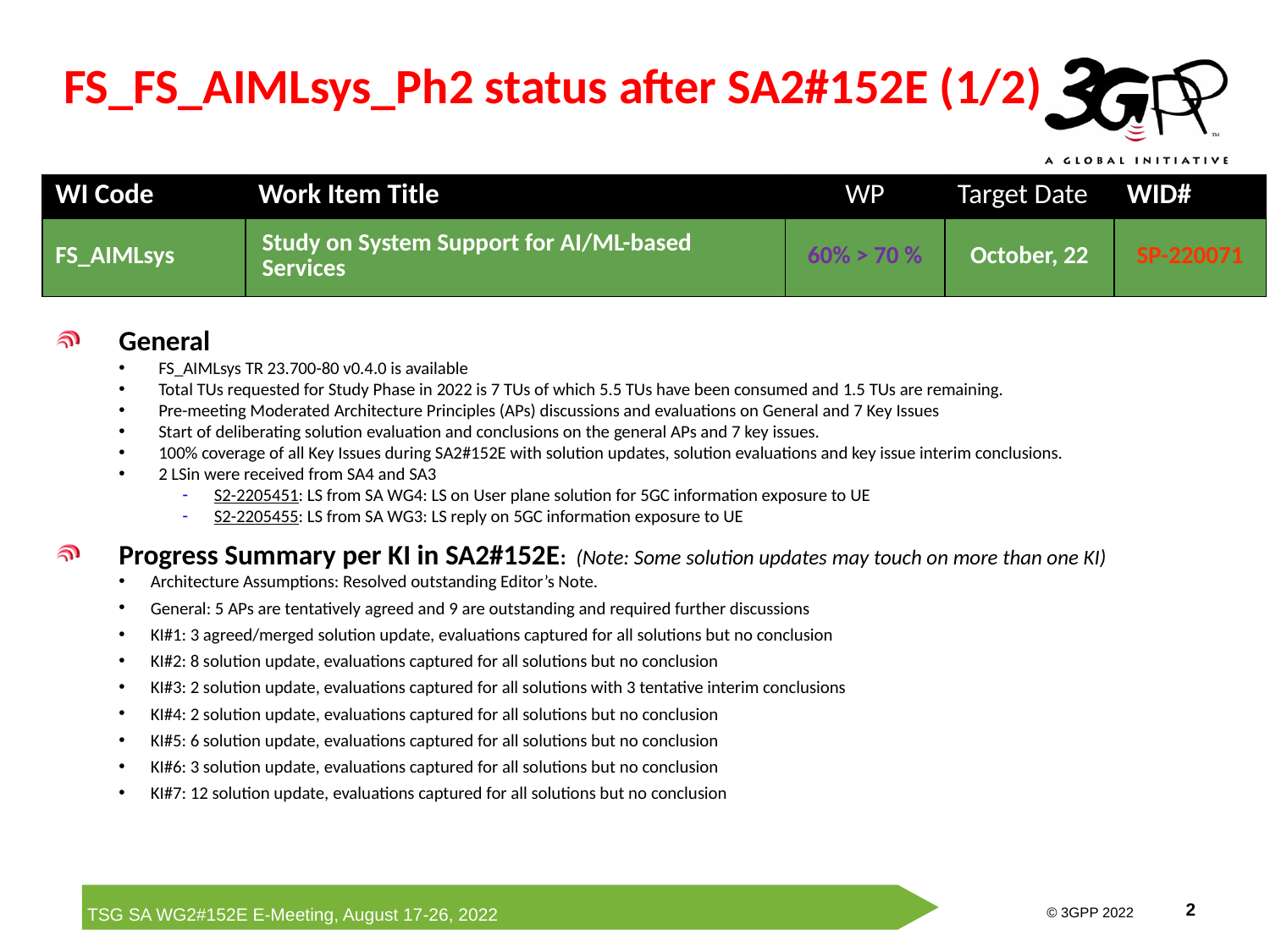

# FS_FS_AIMLsys_Ph2 status after SA2#152E (1/2)
| WI Code | Work Item Title | WP | Target Date | WID# |
| --- | --- | --- | --- | --- |
| FS\_AIMLsys | Study on System Support for AI/ML-based Services | 60% > 70 % | October, 22 | SP-220071 |
General
FS_AIMLsys TR 23.700-80 v0.4.0 is available
Total TUs requested for Study Phase in 2022 is 7 TUs of which 5.5 TUs have been consumed and 1.5 TUs are remaining.
Pre-meeting Moderated Architecture Principles (APs) discussions and evaluations on General and 7 Key Issues
Start of deliberating solution evaluation and conclusions on the general APs and 7 key issues.
100% coverage of all Key Issues during SA2#152E with solution updates, solution evaluations and key issue interim conclusions.
2 LSin were received from SA4 and SA3
S2-2205451: LS from SA WG4: LS on User plane solution for 5GC information exposure to UE
S2-2205455: LS from SA WG3: LS reply on 5GC information exposure to UE
Progress Summary per KI in SA2#152E:  (Note: Some solution updates may touch on more than one KI)
Architecture Assumptions: Resolved outstanding Editor’s Note.
General: 5 APs are tentatively agreed and 9 are outstanding and required further discussions
KI#1: 3 agreed/merged solution update, evaluations captured for all solutions but no conclusion
KI#2: 8 solution update, evaluations captured for all solutions but no conclusion
KI#3: 2 solution update, evaluations captured for all solutions with 3 tentative interim conclusions
KI#4: 2 solution update, evaluations captured for all solutions but no conclusion
KI#5: 6 solution update, evaluations captured for all solutions but no conclusion
KI#6: 3 solution update, evaluations captured for all solutions but no conclusion
KI#7: 12 solution update, evaluations captured for all solutions but no conclusion